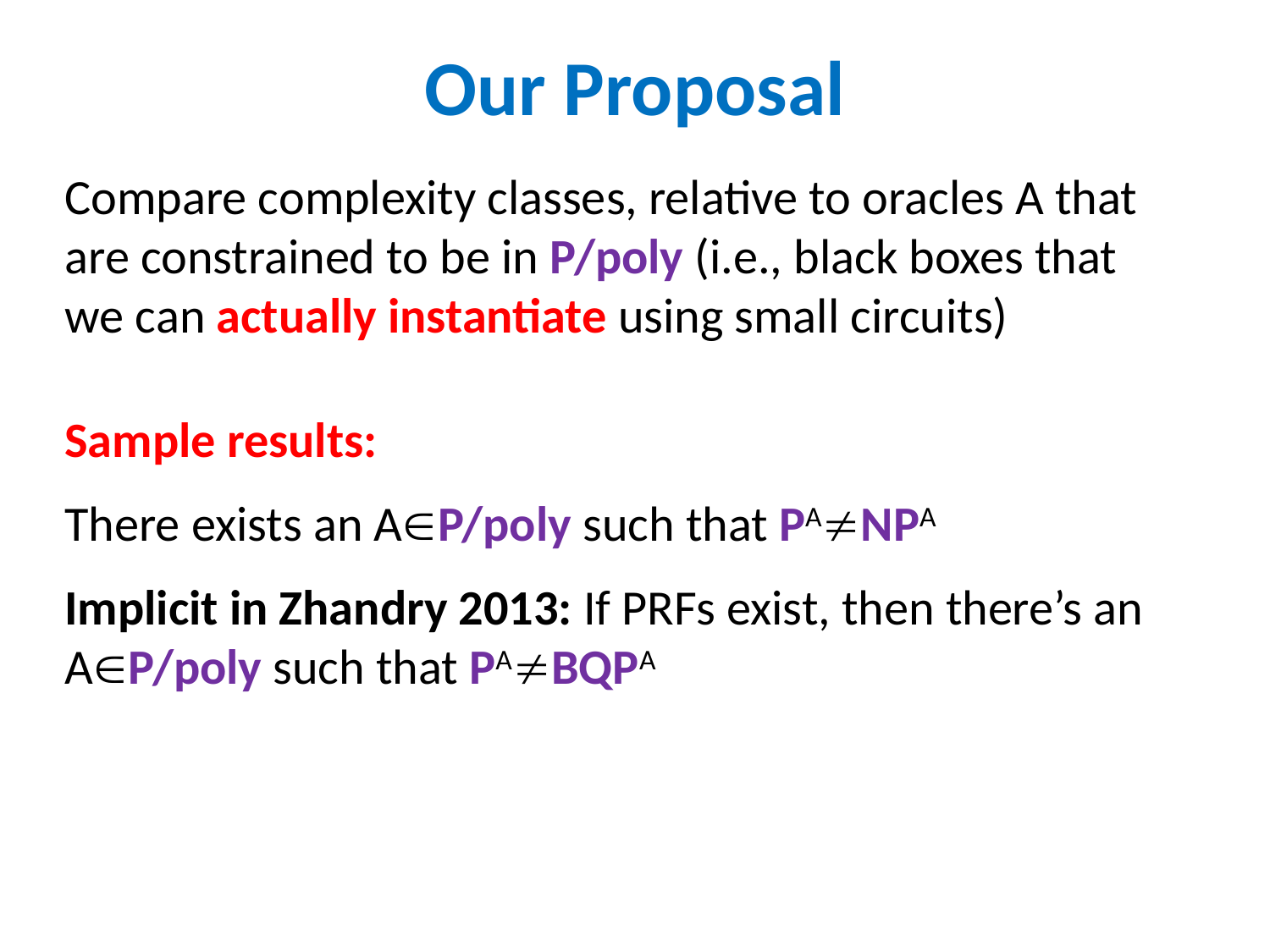

Our Proposal
Compare complexity classes, relative to oracles A that are constrained to be in P/poly (i.e., black boxes that we can actually instantiate using small circuits)
Sample results:
There exists an A∈P/poly such that PA≠NPA
Implicit in Zhandry 2013: If PRFs exist, then there’s an A∈P/poly such that PA≠BQPA